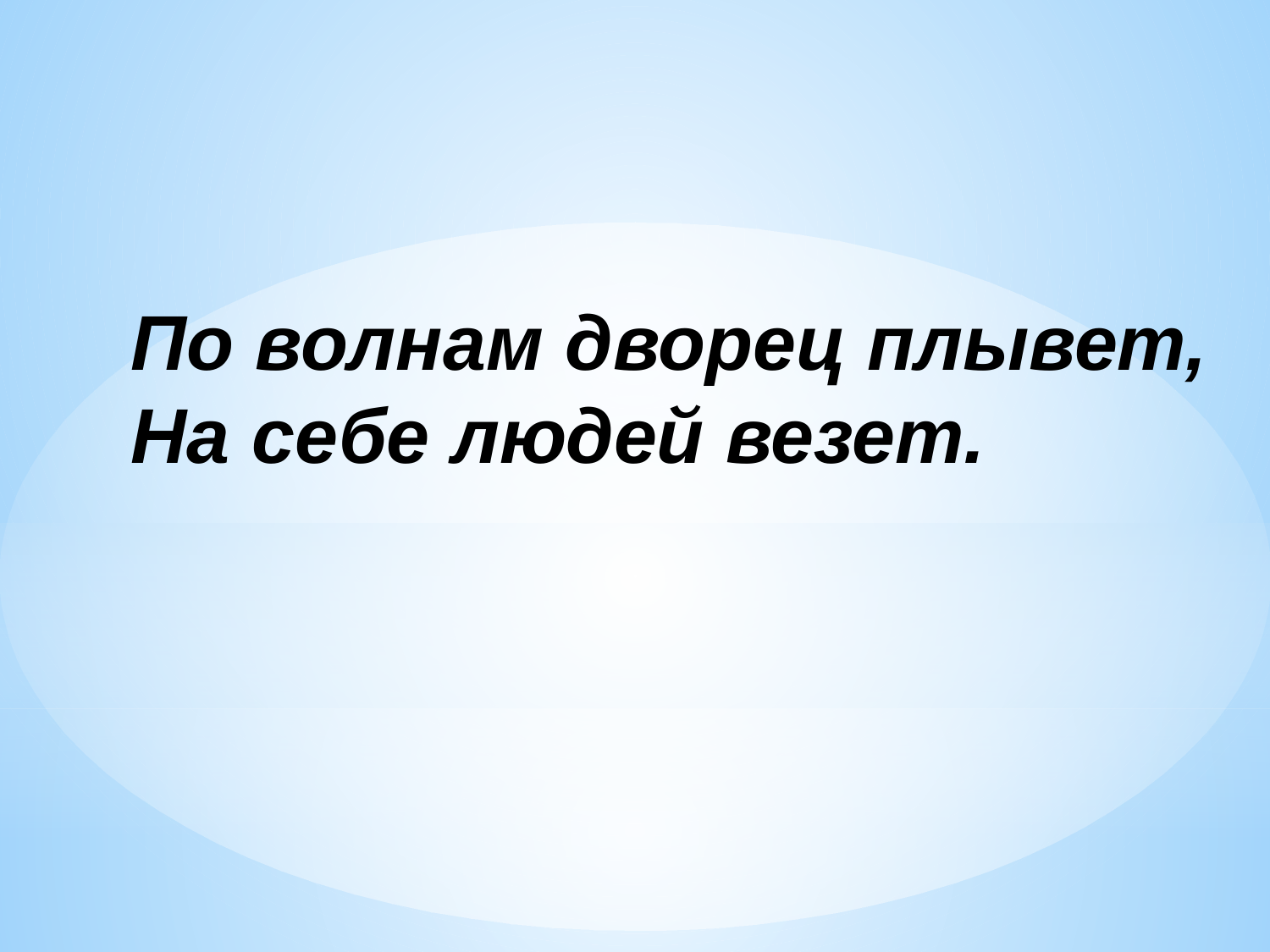

По волнам дворец плывет,
На себе людей везет.